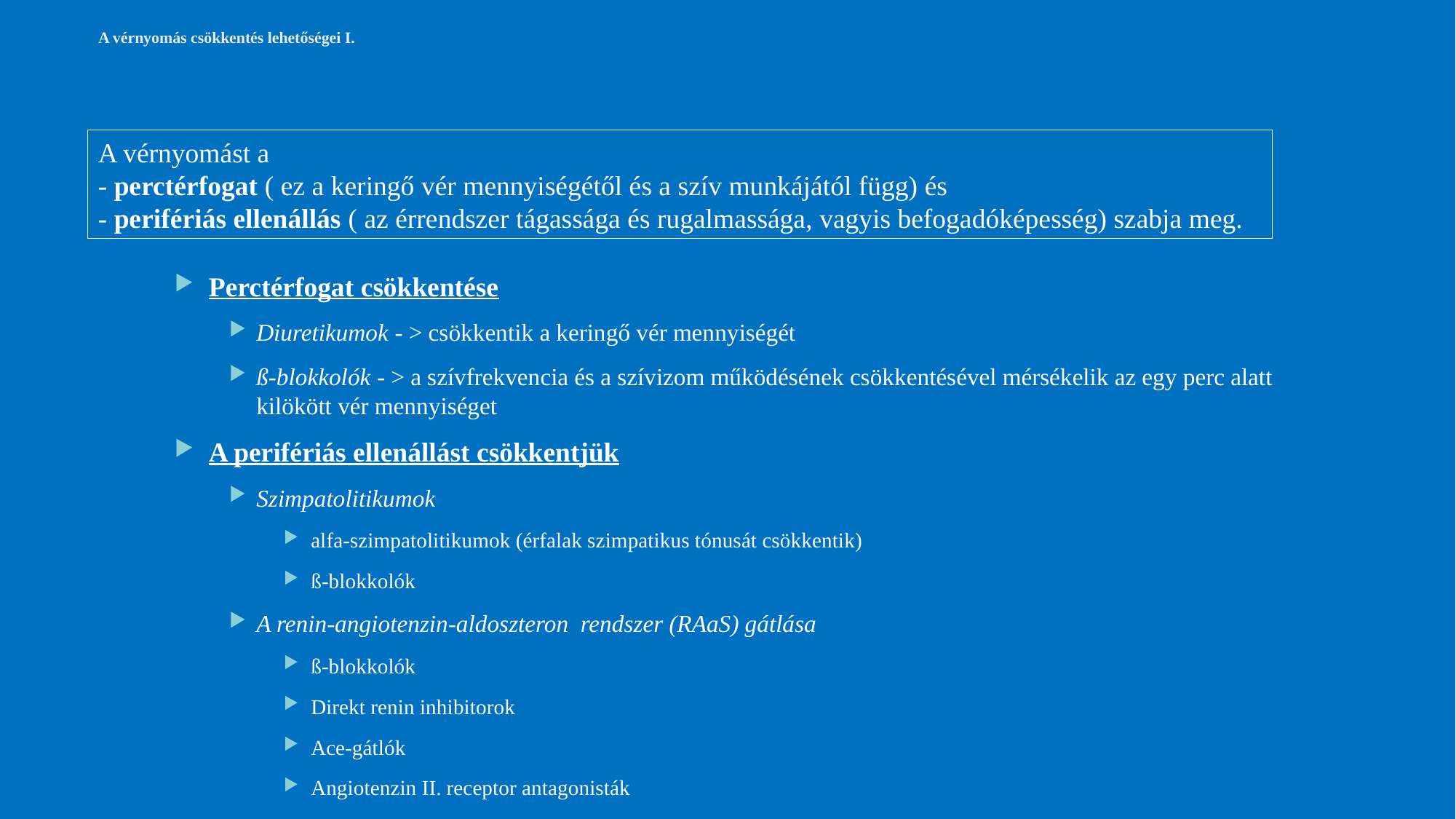

# A vérnyomás csökkentés lehetőségei I.
A vérnyomást a
- perctérfogat ( ez a keringő vér mennyiségétől és a szív munkájától függ) és
- perifériás ellenállás ( az érrendszer tágassága és rugalmassága, vagyis befogadóképesség) szabja meg.
Perctérfogat csökkentése
Diuretikumok - > csökkentik a keringő vér mennyiségét
ß-blokkolók - > a szívfrekvencia és a szívizom működésének csökkentésével mérsékelik az egy perc alatt kilökött vér mennyiséget
A perifériás ellenállást csökkentjük
Szimpatolitikumok
alfa-szimpatolitikumok (érfalak szimpatikus tónusát csökkentik)
ß-blokkolók
A renin-angiotenzin-aldoszteron  rendszer (RAaS) gátlása
ß-blokkolók
Direkt renin inhibitorok
Ace-gátlók
Angiotenzin II. receptor antagonisták